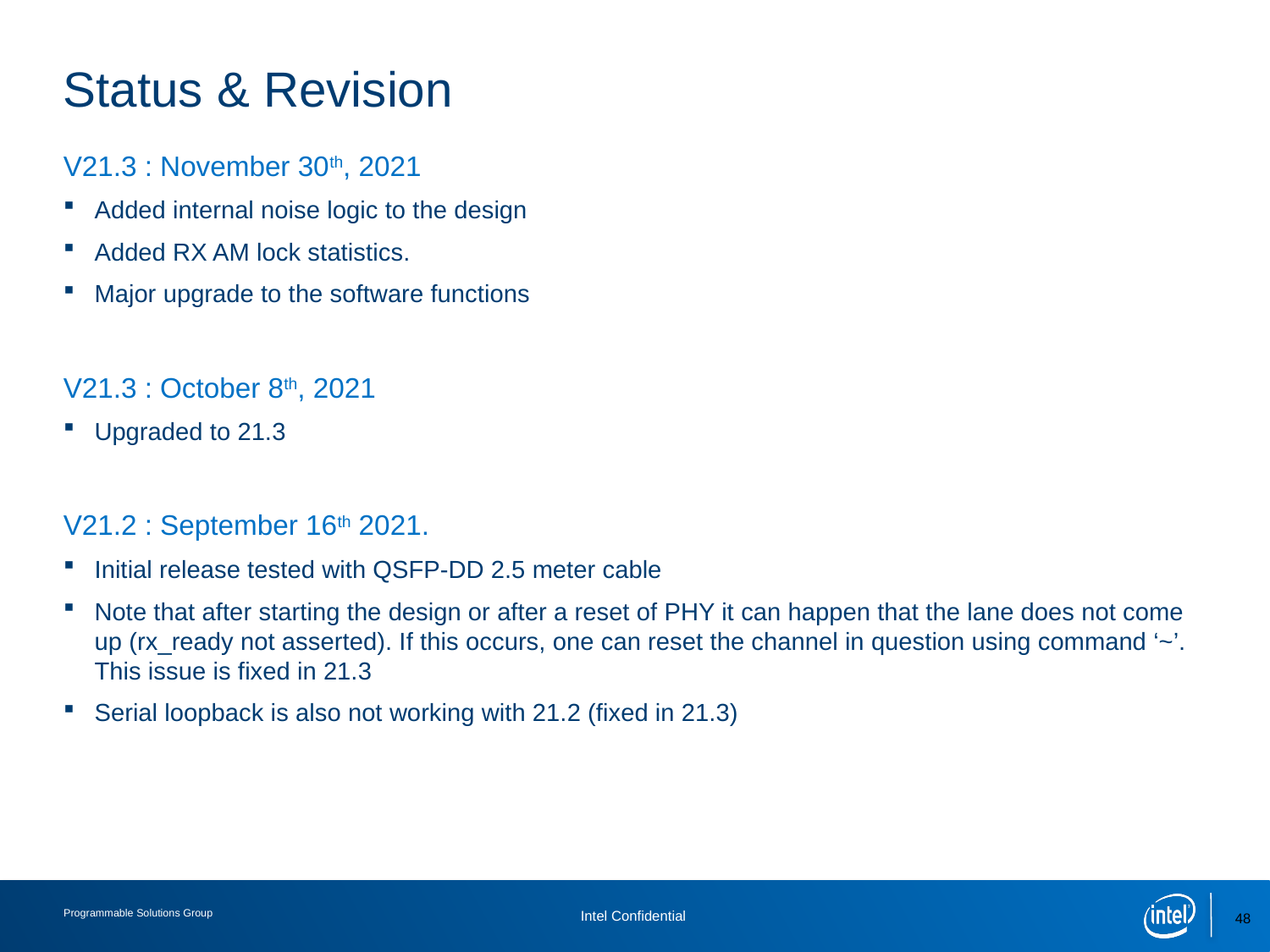

# Status & Revision
V21.3 : November 30th, 2021
Added internal noise logic to the design
Added RX AM lock statistics.
Major upgrade to the software functions

V21.3 : October 8th, 2021
Upgraded to 21.3

V21.2 : September 16th 2021.
Initial release tested with QSFP-DD 2.5 meter cable
Note that after starting the design or after a reset of PHY it can happen that the lane does not come up (rx_ready not asserted). If this occurs, one can reset the channel in question using command ‘~’. This issue is fixed in 21.3
Serial loopback is also not working with 21.2 (fixed in 21.3)

48